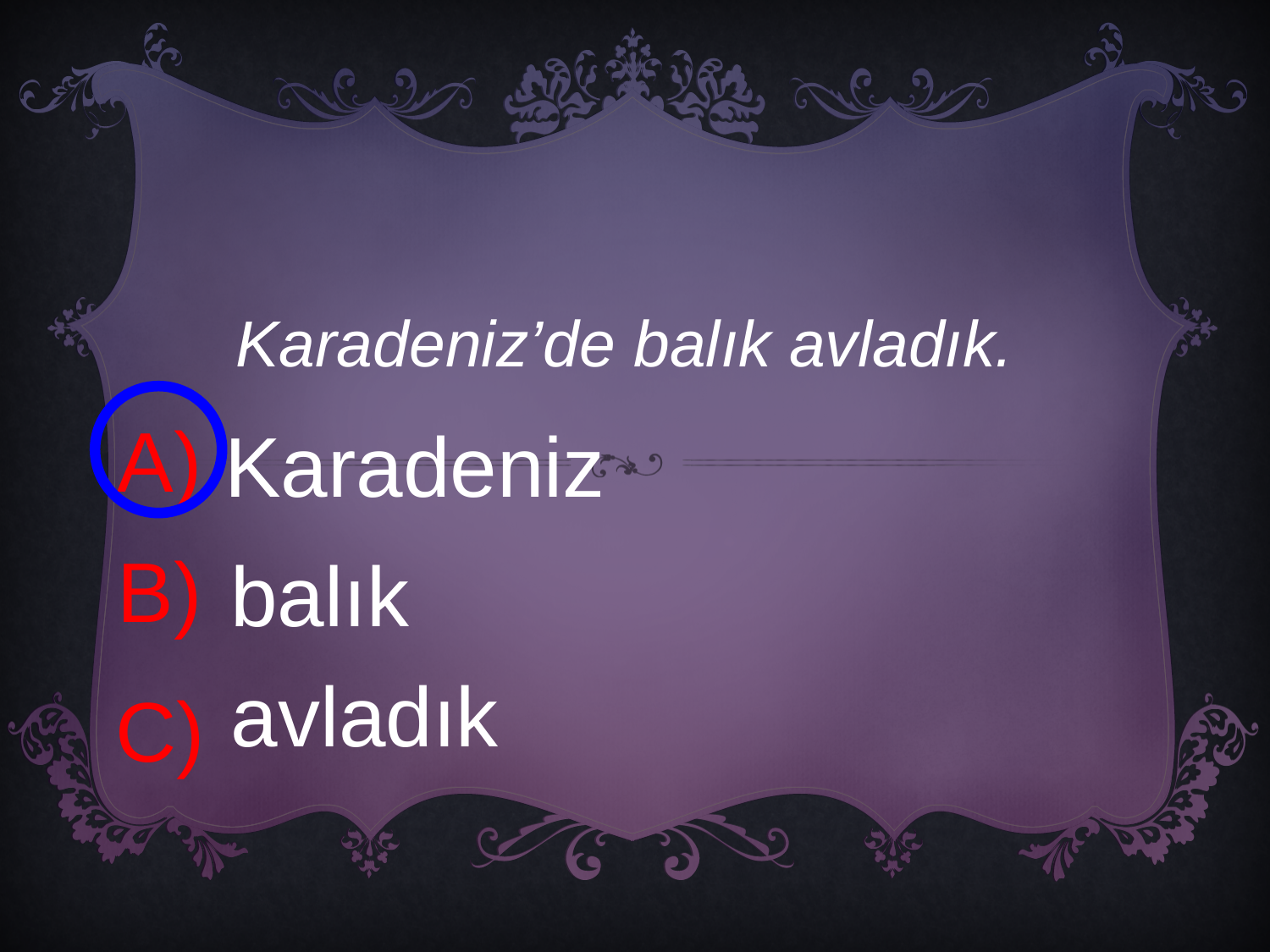

Karadeniz’de balık avladık.

A)
Karadeniz
B)
balık
avladık
C)